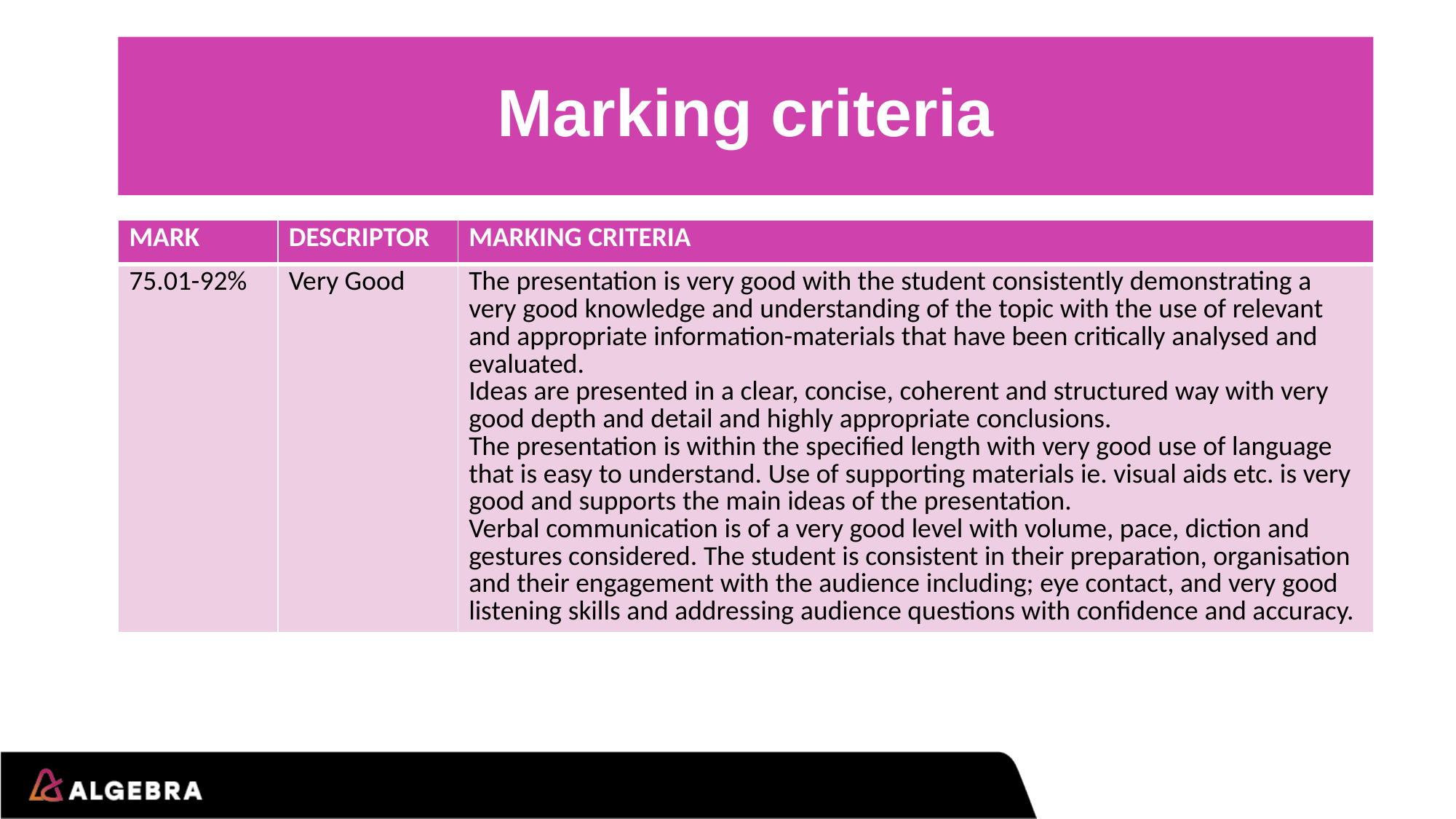

Marking criteria
| MARK | DESCRIPTOR | MARKING CRITERIA |
| --- | --- | --- |
| 75.01-92% | Very Good | The presentation is very good with the student consistently demonstrating a very good knowledge and understanding of the topic with the use of relevant and appropriate information-materials that have been critically analysed and evaluated.   Ideas are presented in a clear, concise, coherent and structured way with very good depth and detail and highly appropriate conclusions.   The presentation is within the specified length with very good use of language that is easy to understand. Use of supporting materials ie. visual aids etc. is very good and supports the main ideas of the presentation.  Verbal communication is of a very good level with volume, pace, diction and gestures considered. The student is consistent in their preparation, organisation and their engagement with the audience including; eye contact, and very good listening skills and addressing audience questions with confidence and accuracy. |